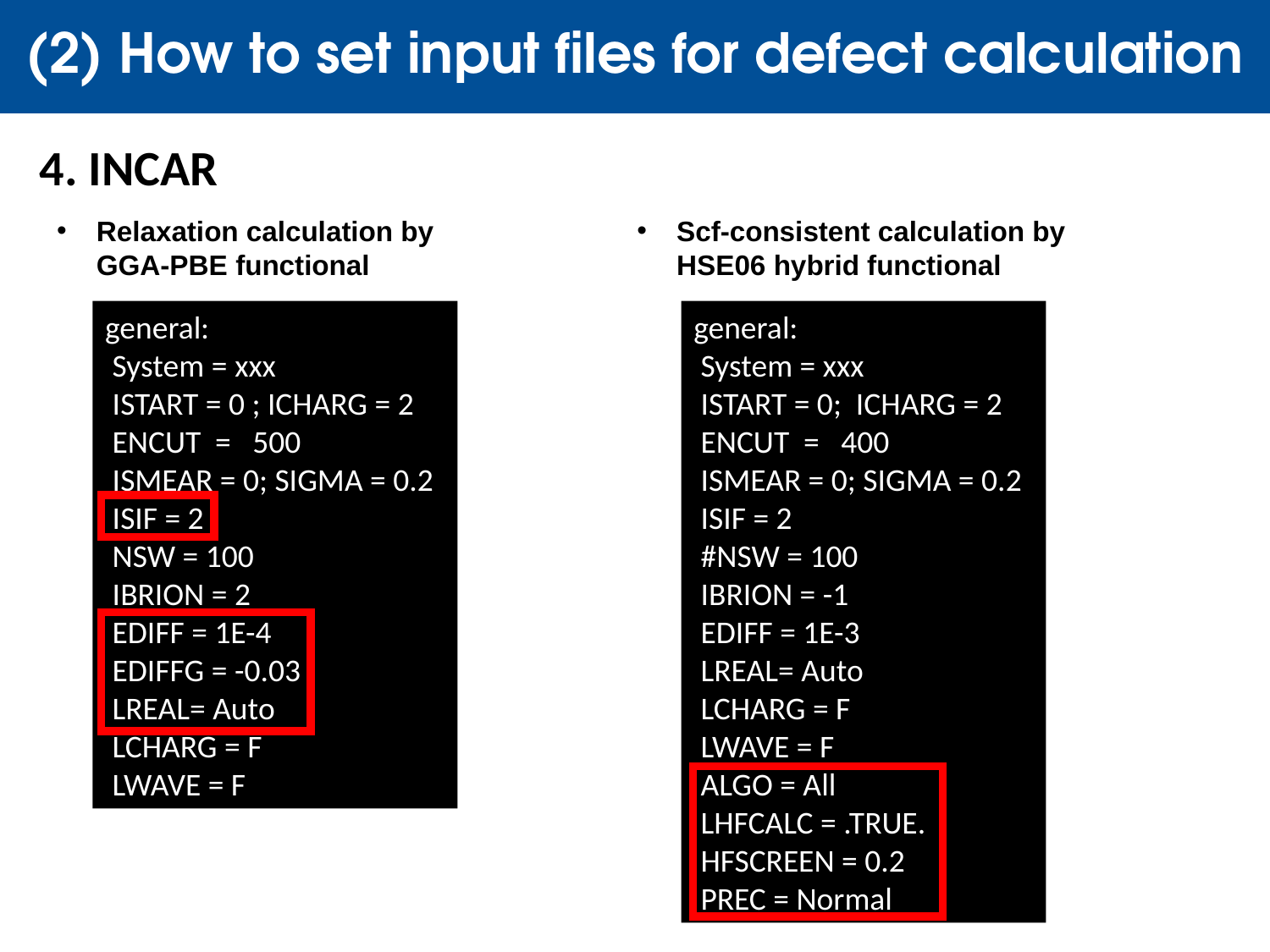

(2) How to set input files for defect calculation
4. INCAR
Relaxation calculation by GGA-PBE functional
Scf-consistent calculation by HSE06 hybrid functional
general:
 System = xxx
 ISTART = 0 ; ICHARG = 2
 ENCUT  =   500
 ISMEAR = 0; SIGMA = 0.2
 ISIF = 2
 NSW = 100
 IBRION = 2
 EDIFF = 1E-4
 EDIFFG = -0.03
 LREAL= Auto
 LCHARG = F
 LWAVE = F
general:
 System = xxx
 ISTART = 0;  ICHARG = 2
 ENCUT  =   400
 ISMEAR = 0; SIGMA = 0.2
 ISIF = 2
 #NSW = 100
 IBRION = -1
 EDIFF = 1E-3
 LREAL= Auto
 LCHARG = F
 LWAVE = F
 ALGO = All
 LHFCALC = .TRUE.
 HFSCREEN = 0.2
 PREC = Normal